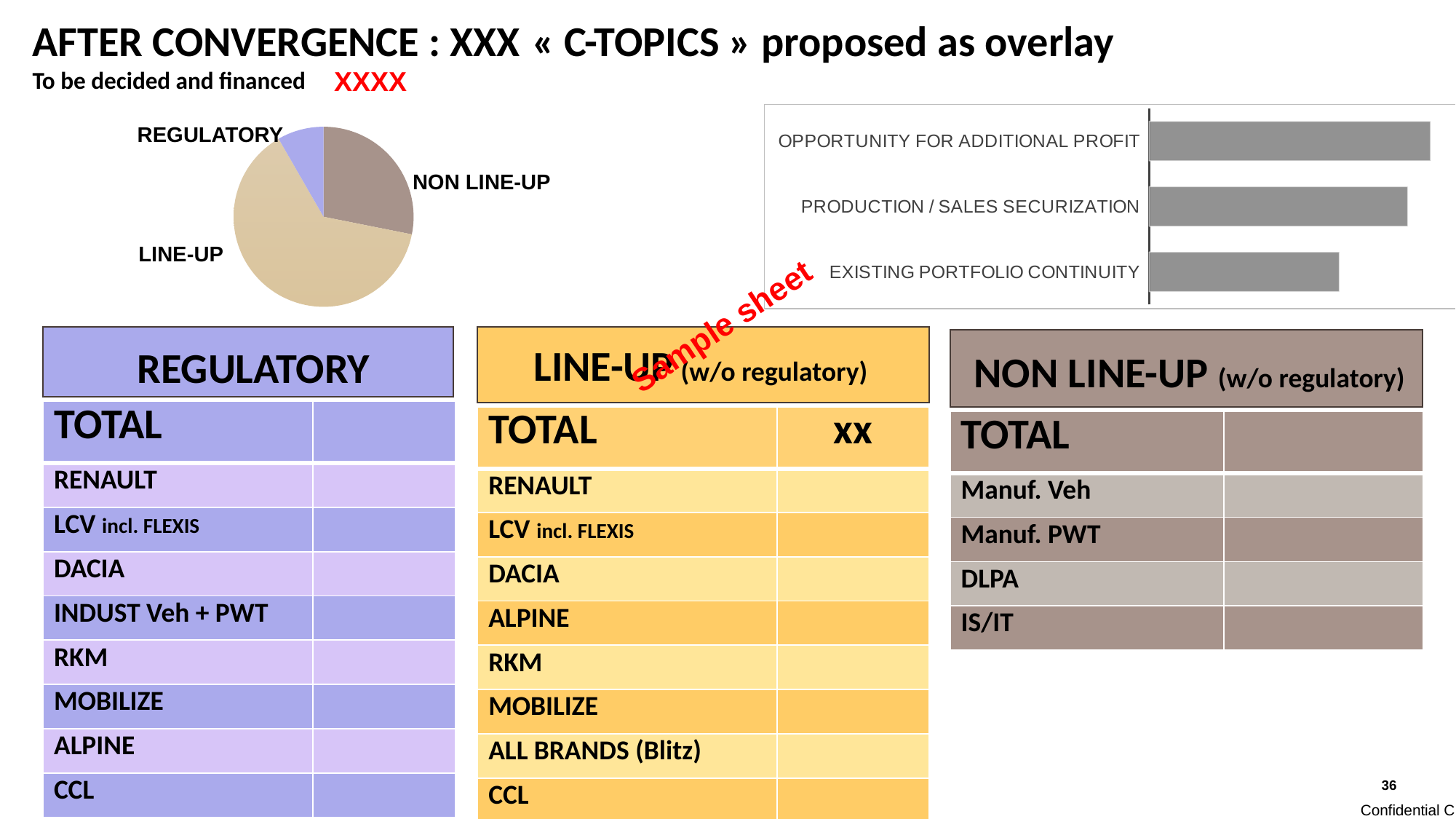

AFTER CONVERGENCE : XXX « C-TOPICS » proposed as overlay
To be decided and financed
XXXX

### Chart

| Category | Ventes |
|---|---|
| EXISTING PORTFOLIO CONTINUITY  | 25.0 |
| PRODUCTION / SALES SECURIZATION  | 34.0 |
| OPPORTUNITY FOR ADDITIONAL PROFIT  | 37.0 |

### Chart

| Category |  |
|---|---|
| NON LINE-UP | 0.28125 |
| LINE-UP | 0.6354166666666666 |
| REGUL | 0.08333333333333333 |
REGULATORY
NON LINE-UP
LINE-UP
Sample sheet

LINE-UP (w/o regulatory)
REGULATORY
NON LINE-UP (w/o regulatory)
| TOTAL |  |
| --- | --- |
| RENAULT |  |
| LCV incl. FLEXIS |  |
| DACIA |  |
| INDUST Veh + PWT |  |
| RKM |  |
| MOBILIZE |  |
| ALPINE |  |
| CCL |  |
| TOTAL | xx |
| --- | --- |
| RENAULT |  |
| LCV incl. FLEXIS |  |
| DACIA |  |
| ALPINE |  |
| RKM |  |
| MOBILIZE |  |
| ALL BRANDS (Blitz) |  |
| CCL |  |
| TOTAL |  |
| --- | --- |
| Manuf. Veh |  |
| Manuf. PWT |  |
| DLPA |  |
| IS/IT |  |